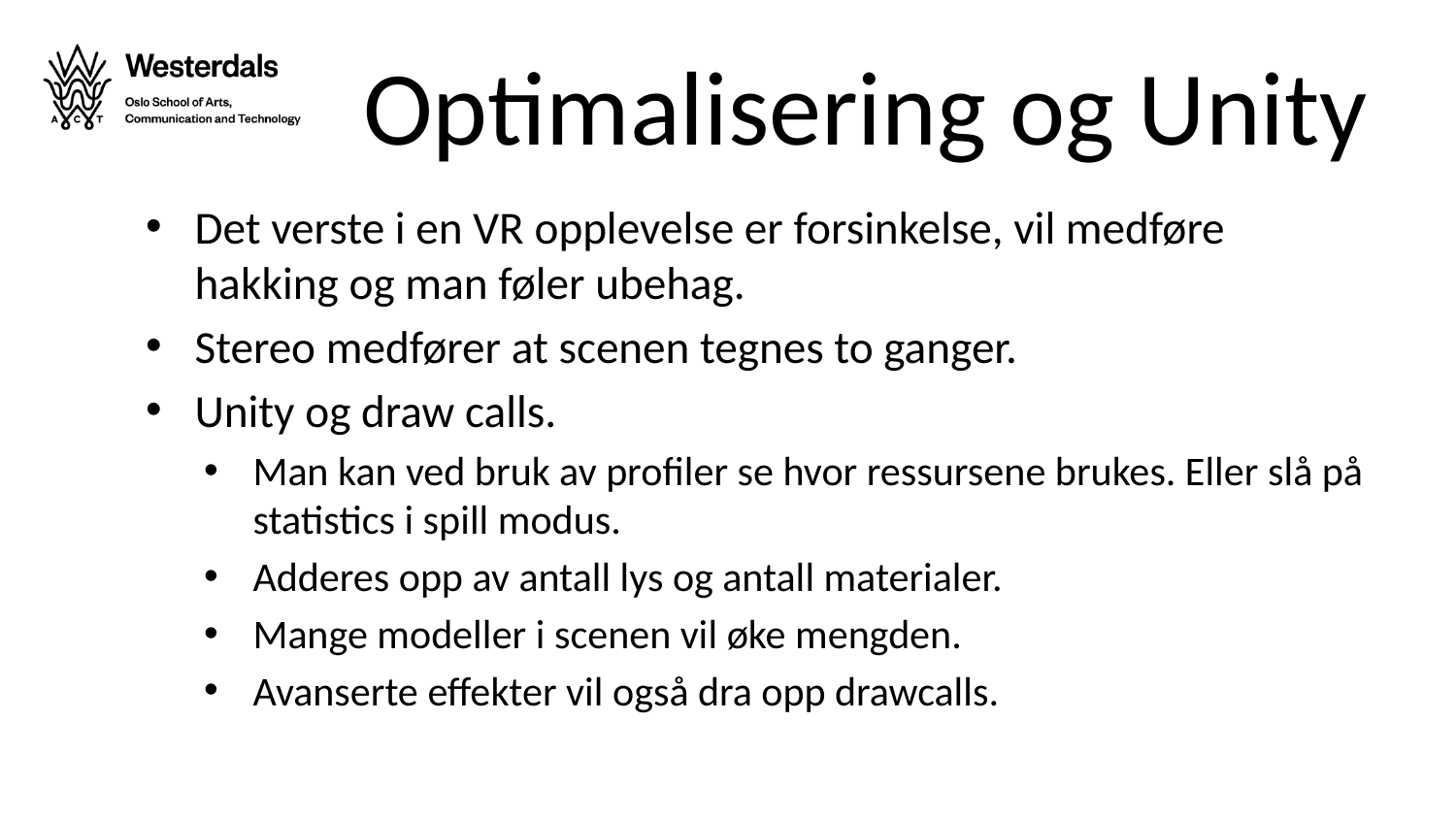

Optimalisering og Unity
Det verste i en VR opplevelse er forsinkelse, vil medføre hakking og man føler ubehag.
Stereo medfører at scenen tegnes to ganger.
Unity og draw calls.
Man kan ved bruk av profiler se hvor ressursene brukes. Eller slå på statistics i spill modus.
Adderes opp av antall lys og antall materialer.
Mange modeller i scenen vil øke mengden.
Avanserte effekter vil også dra opp drawcalls.